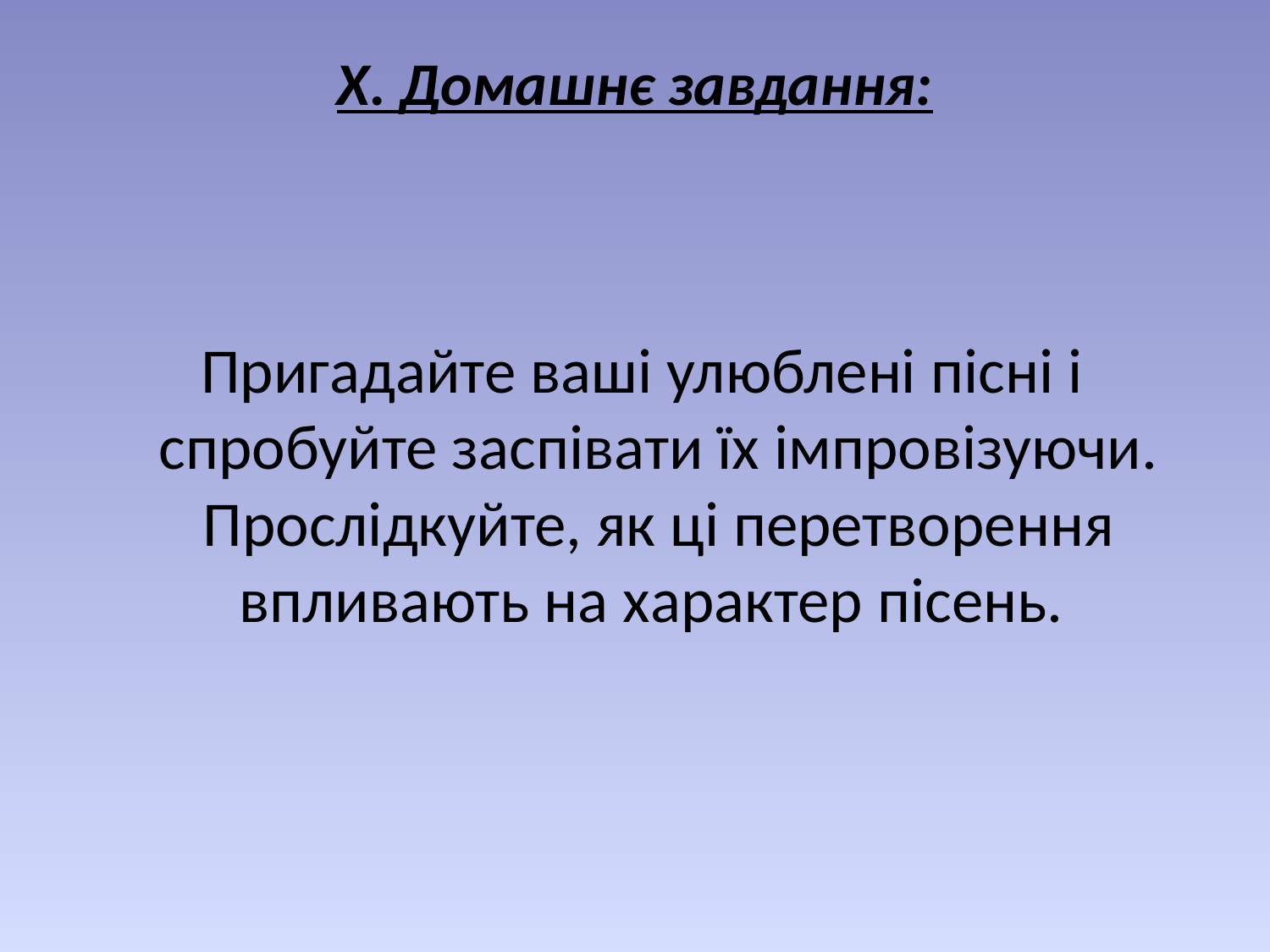

# Х. Домашнє завдання:
 Пригадайте ваші улюблені пісні і спробуйте заспівати їх імпровізуючи. Прослідкуйте, як ці перетворення впливають на характер пісень.